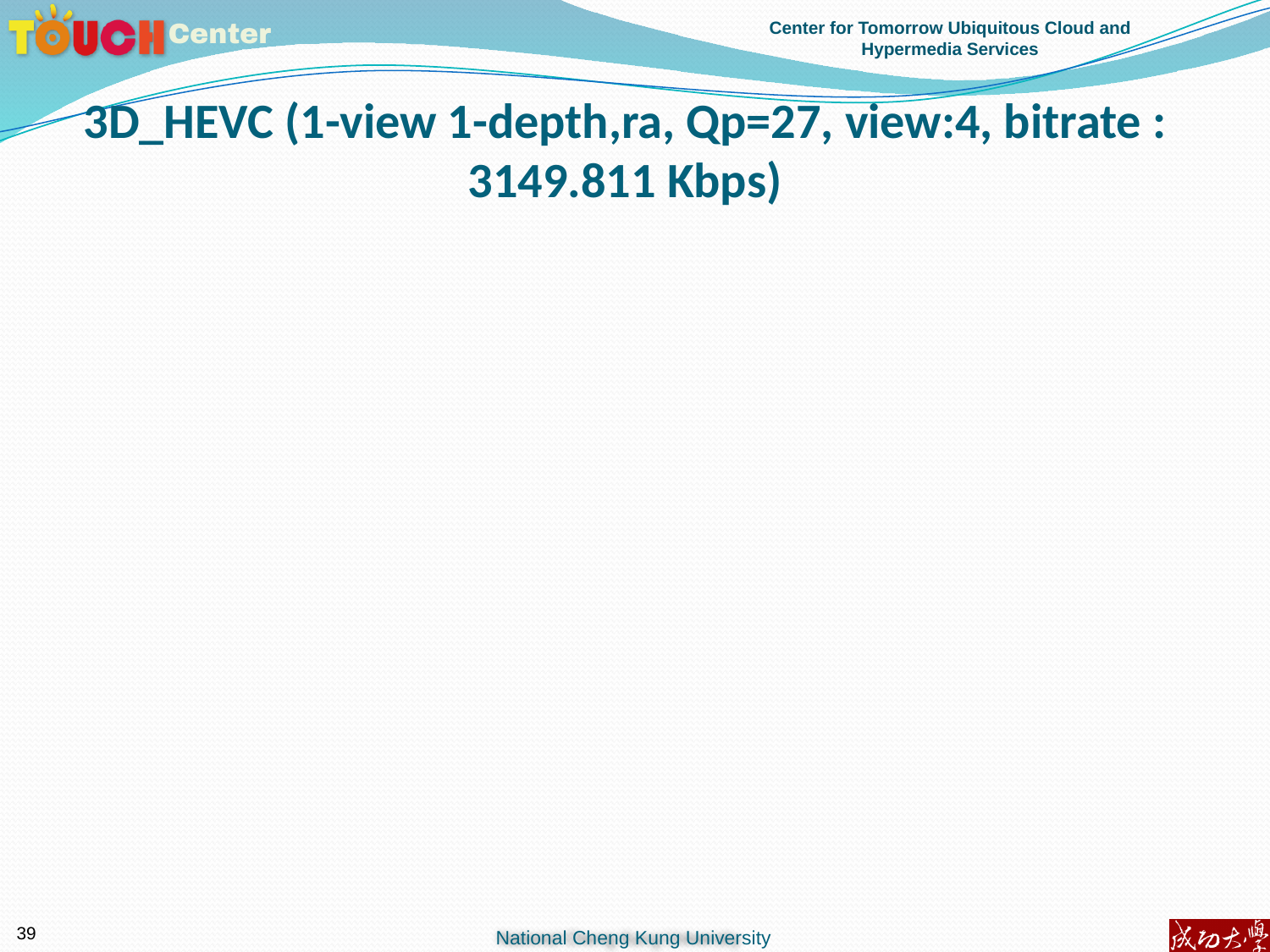

# 3D_HEVC (1-view 1-depth,ra, Qp=27, view:4, bitrate : 3149.811 Kbps)